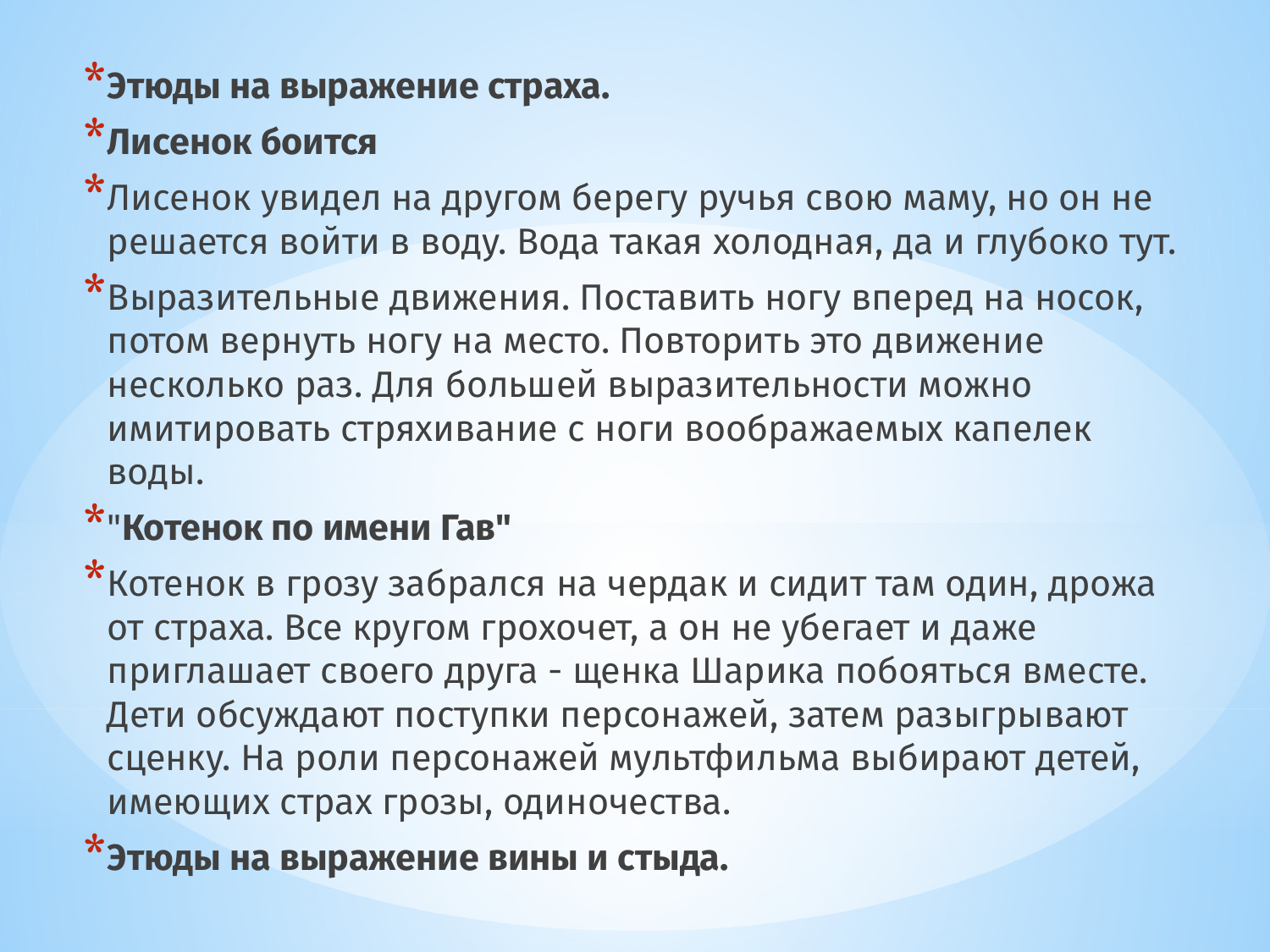

Этюды на выражение страха.
Лисенок боится
Лисенок увидел на другом берегу ручья свою маму, но он не решается войти в воду. Вода такая холодная, да и глубоко тут.
Выразительные движения. Поставить ногу вперед на носок, потом вернуть ногу на место. Повторить это движение несколько раз. Для большей выразительности можно имитировать стряхивание с ноги воображаемых капелек воды.
"Котенок по имени Гав"
Котенок в грозу забрался на чердак и сидит там один, дрожа от страха. Все кругом грохочет, а он не убегает и даже приглашает своего друга - щенка Шарика побояться вместе. Дети обсуждают поступки персонажей, затем разыгрывают сценку. На роли персонажей мультфильма выбирают детей, имеющих страх грозы, одиночества.
Этюды на выражение вины и стыда.